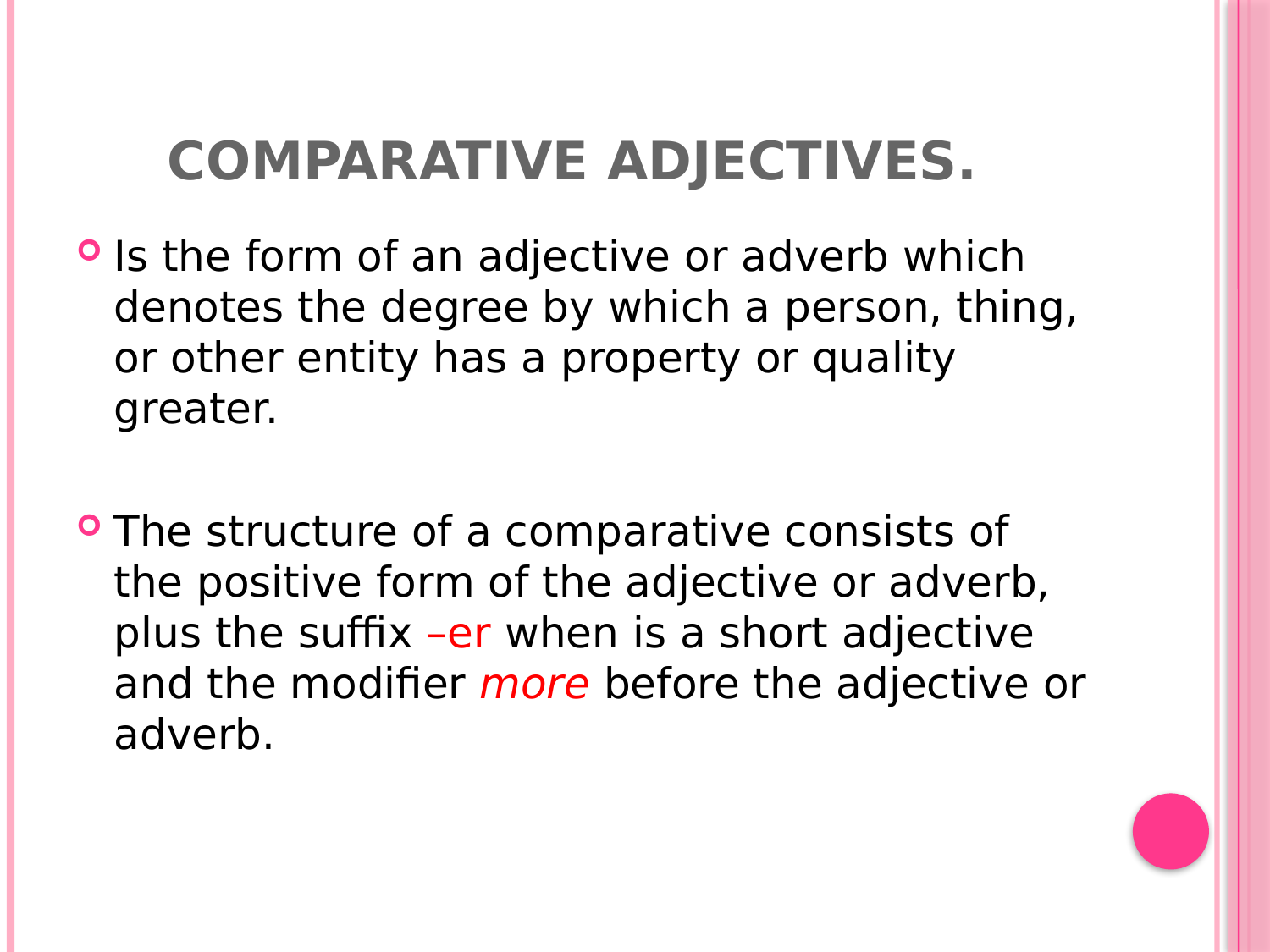

# Comparative Adjectives.
Is the form of an adjective or adverb which denotes the degree by which a person, thing, or other entity has a property or quality greater.

The structure of a comparative consists of the positive form of the adjective or adverb, plus the suffix –er when is a short adjective and the modifier more before the adjective or adverb.